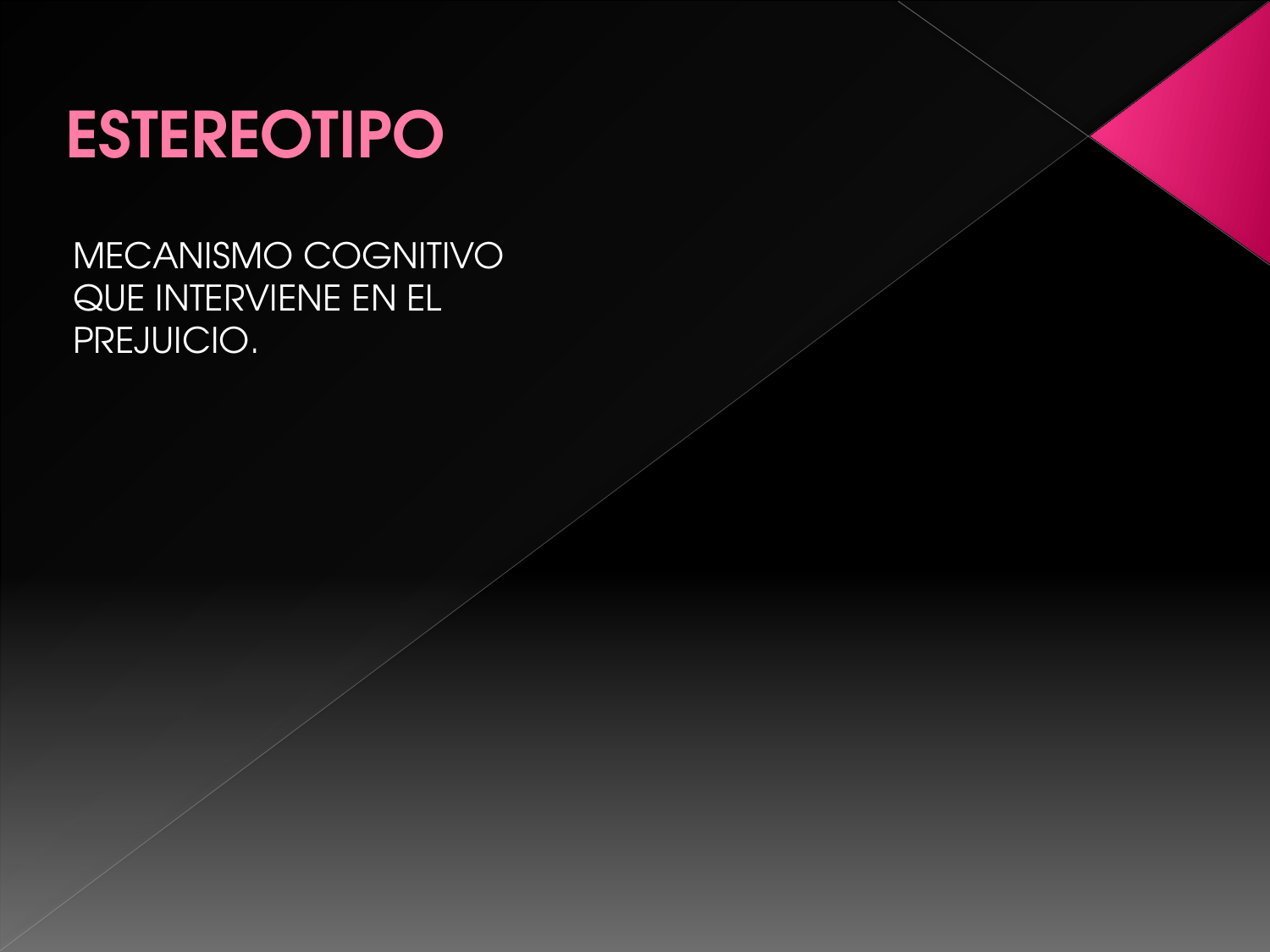

# ESTEREOTIPO
MECANISMO COGNITIVO QUE INTERVIENE EN EL PREJUICIO.